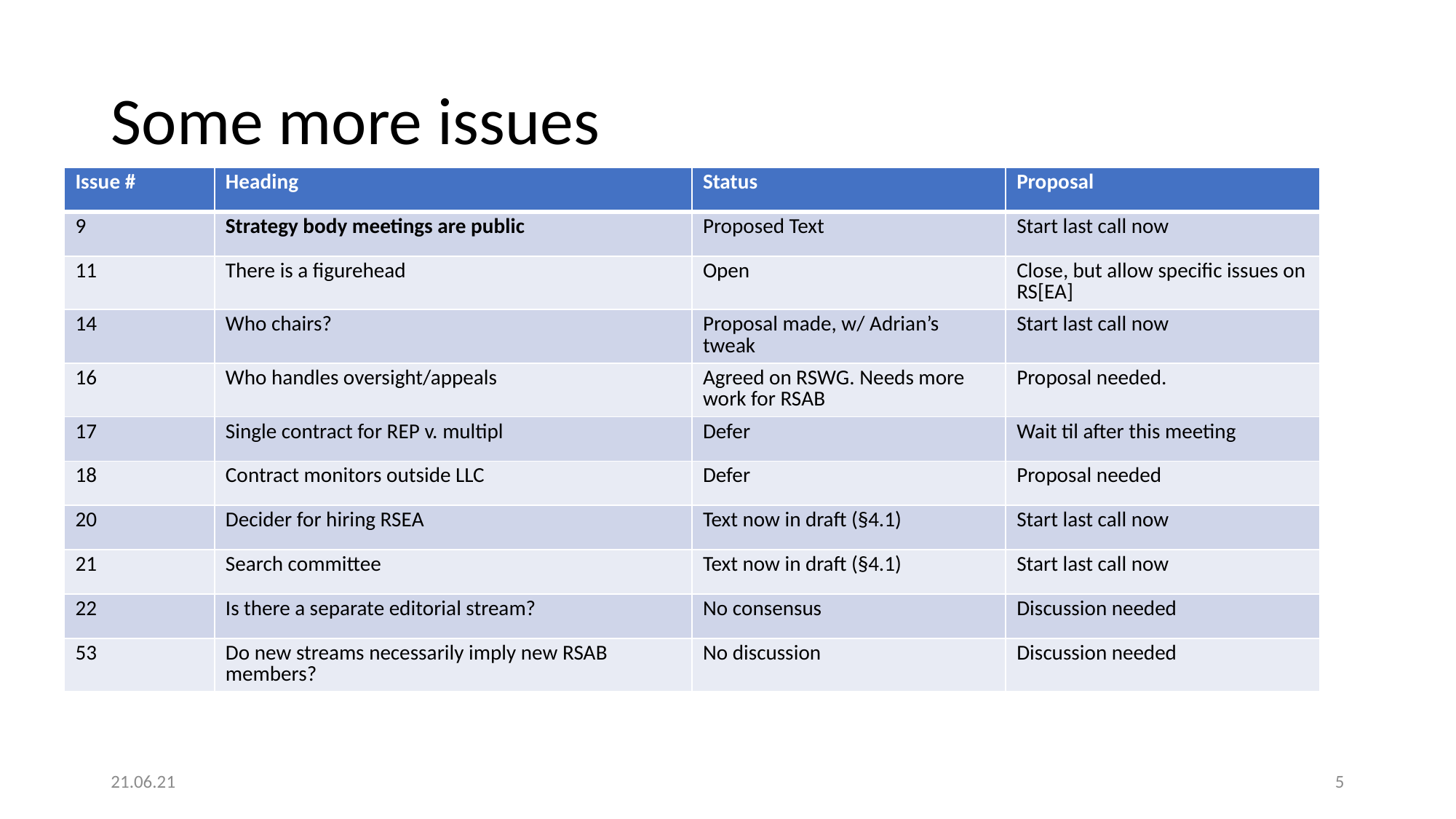

# Some more issues
| Issue # | Heading | Status | Proposal |
| --- | --- | --- | --- |
| 9 | Strategy body meetings are public | Proposed Text | Start last call now |
| 11 | There is a figurehead | Open | Close, but allow specific issues on RS[EA] |
| 14 | Who chairs? | Proposal made, w/ Adrian’s tweak | Start last call now |
| 16 | Who handles oversight/appeals | Agreed on RSWG. Needs more work for RSAB | Proposal needed. |
| 17 | Single contract for REP v. multipl | Defer | Wait til after this meeting |
| 18 | Contract monitors outside LLC | Defer | Proposal needed |
| 20 | Decider for hiring RSEA | Text now in draft (§4.1) | Start last call now |
| 21 | Search committee | Text now in draft (§4.1) | Start last call now |
| 22 | Is there a separate editorial stream? | No consensus | Discussion needed |
| 53 | Do new streams necessarily imply new RSAB members? | No discussion | Discussion needed |
21.06.21
5